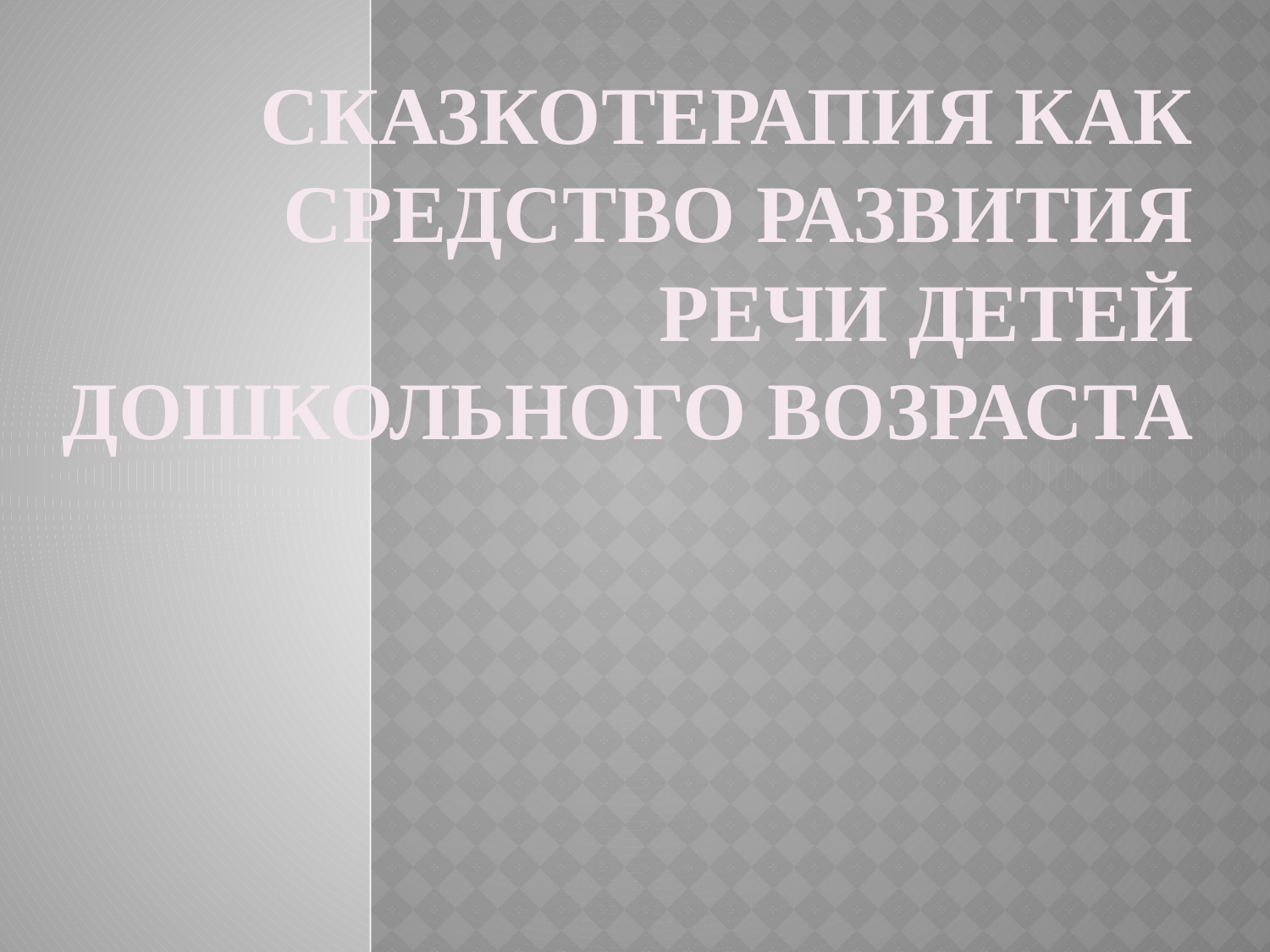

# Сказкотерапия как средство развития речи детей дошкольного возраста